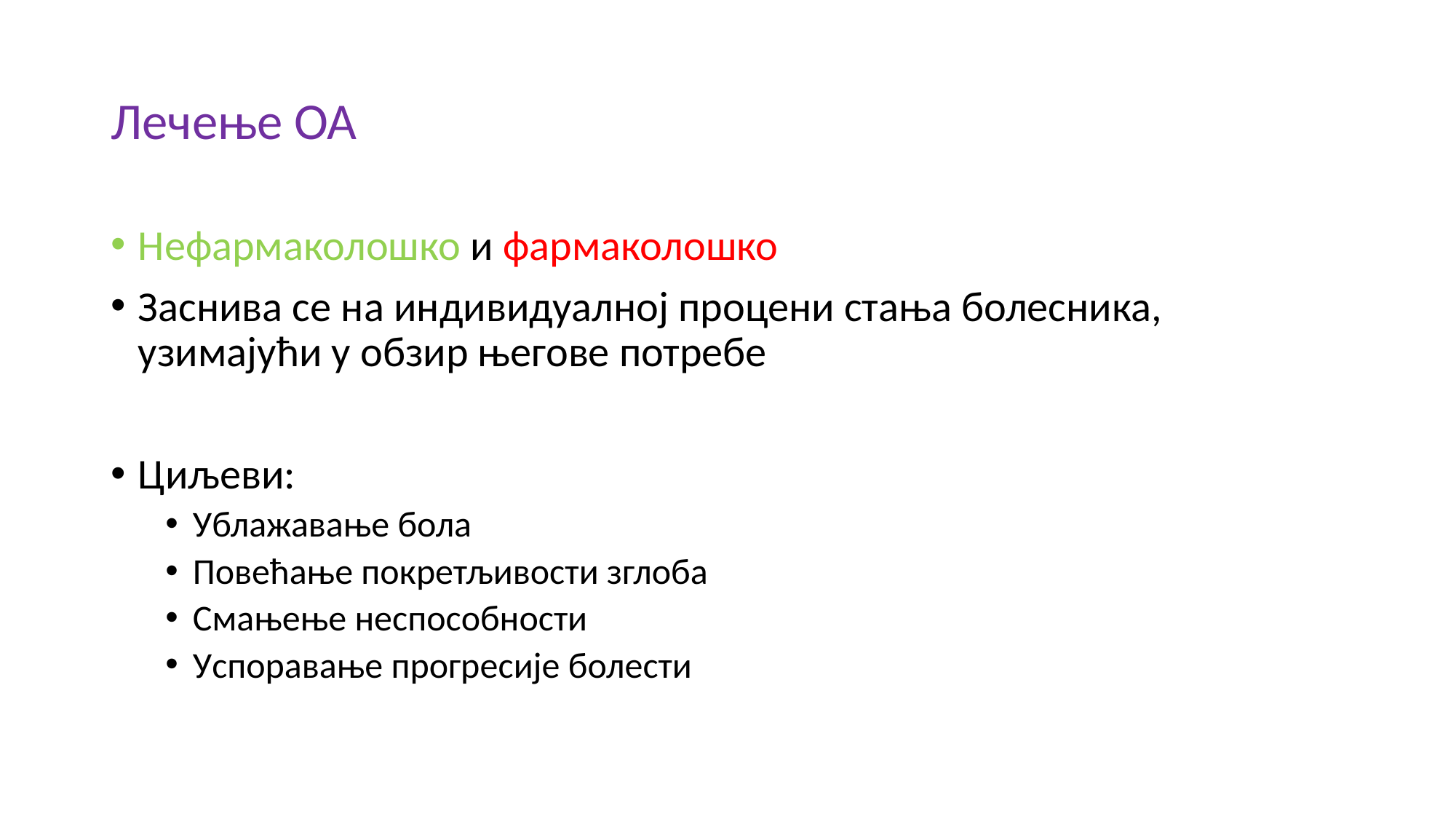

# Лечење ОА
Нефармаколошко и фармаколошко
Заснива се на индивидуалној процени стања болесника, узимајући у обзир његове потребе

Циљеви:
Ублажавање бола
Повећање покретљивости зглоба
Смањење неспособности
Успоравање прогресије болести